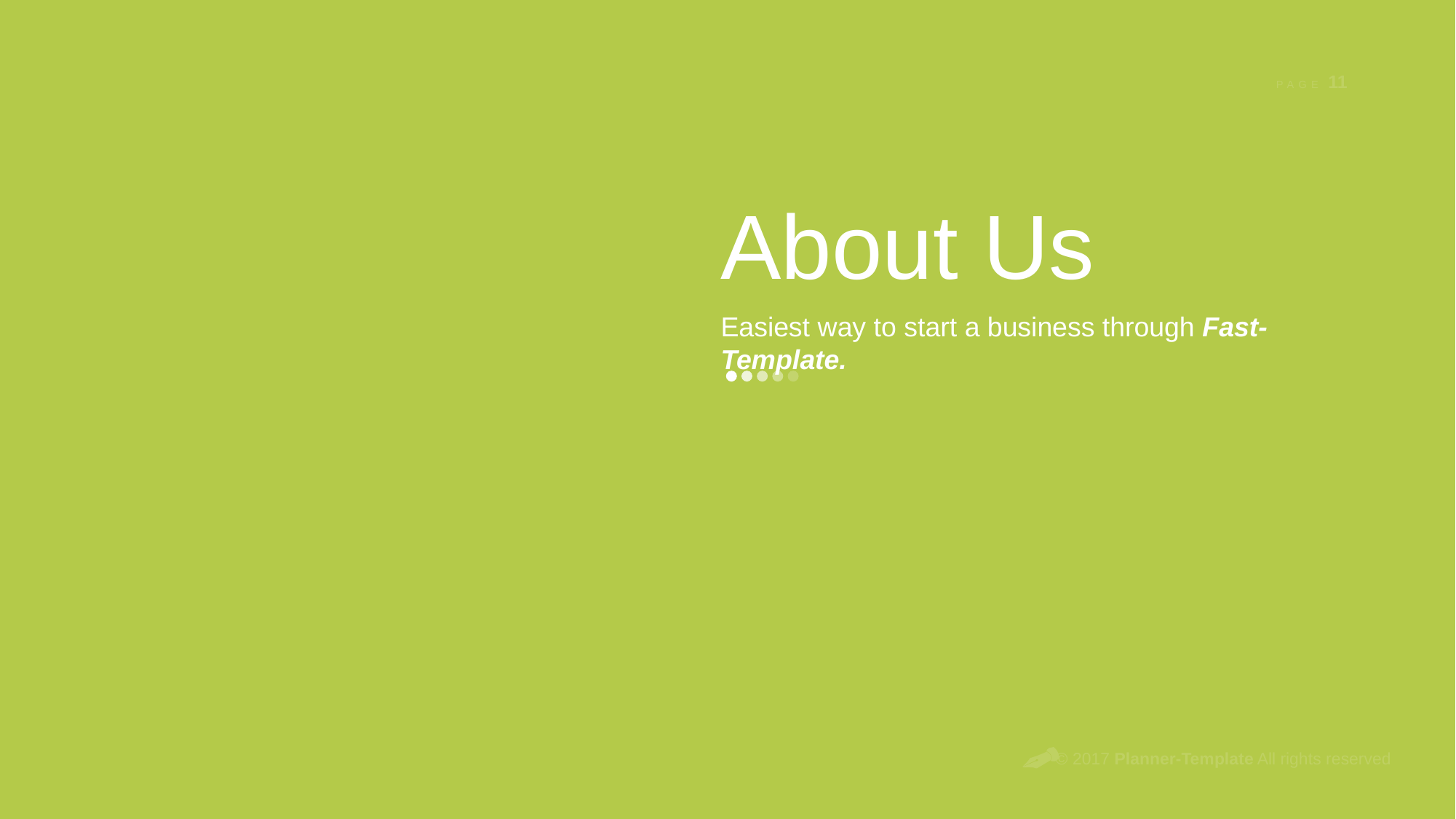

About Us
Easiest way to start a business through Fast-Template.